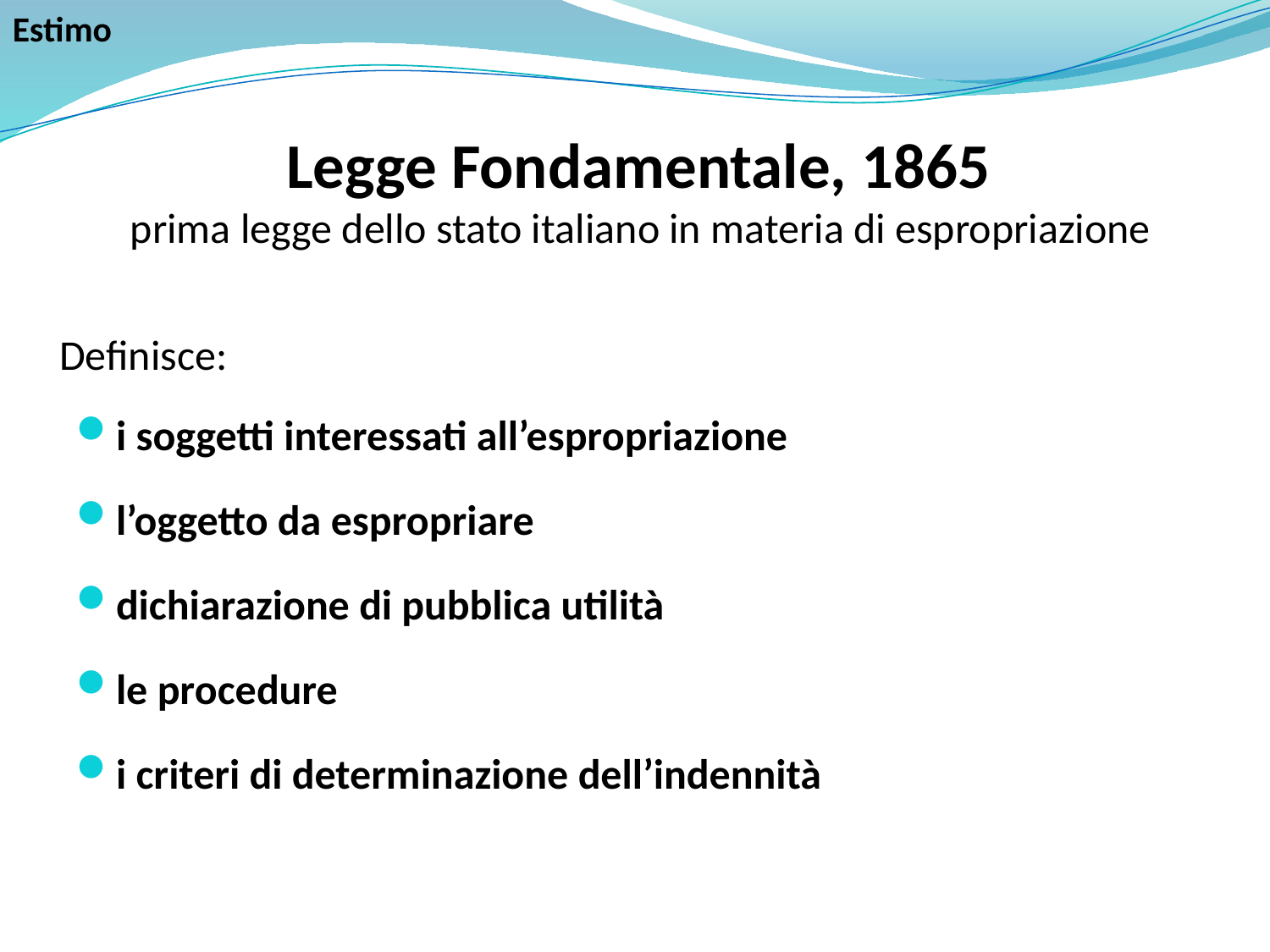

Estimo
 Legge Fondamentale, 1865
  prima legge dello stato italiano in materia di espropriazione

Definisce:
i soggetti interessati all’espropriazione
l’oggetto da espropriare
dichiarazione di pubblica utilità
le procedure
i criteri di determinazione dell’indennità